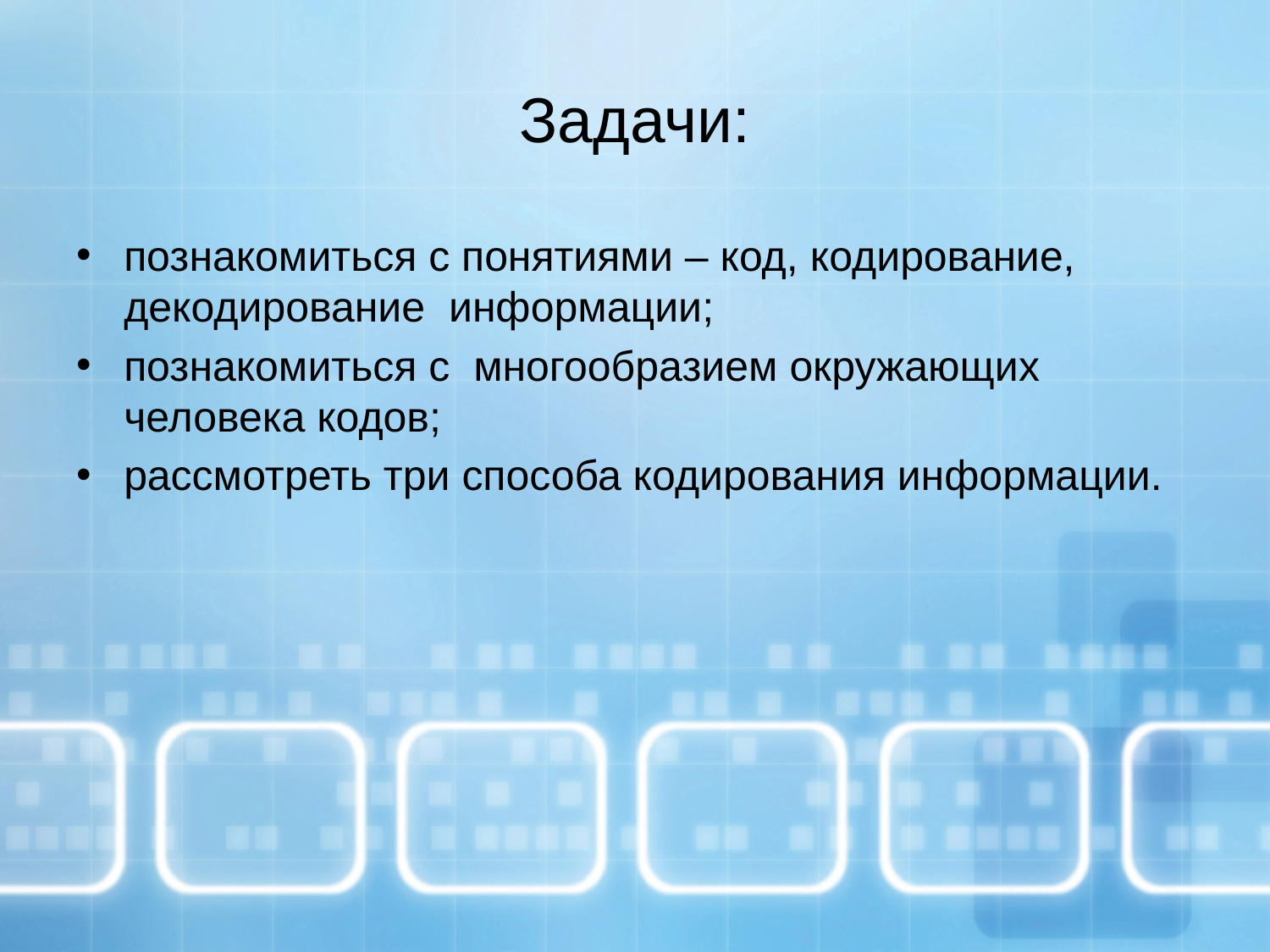

# Задачи:
познакомиться с понятиями – код, кодирование, декодирование  информации;
познакомиться с  многообразием окружающих человека кодов;
рассмотреть три способа кодирования информации.